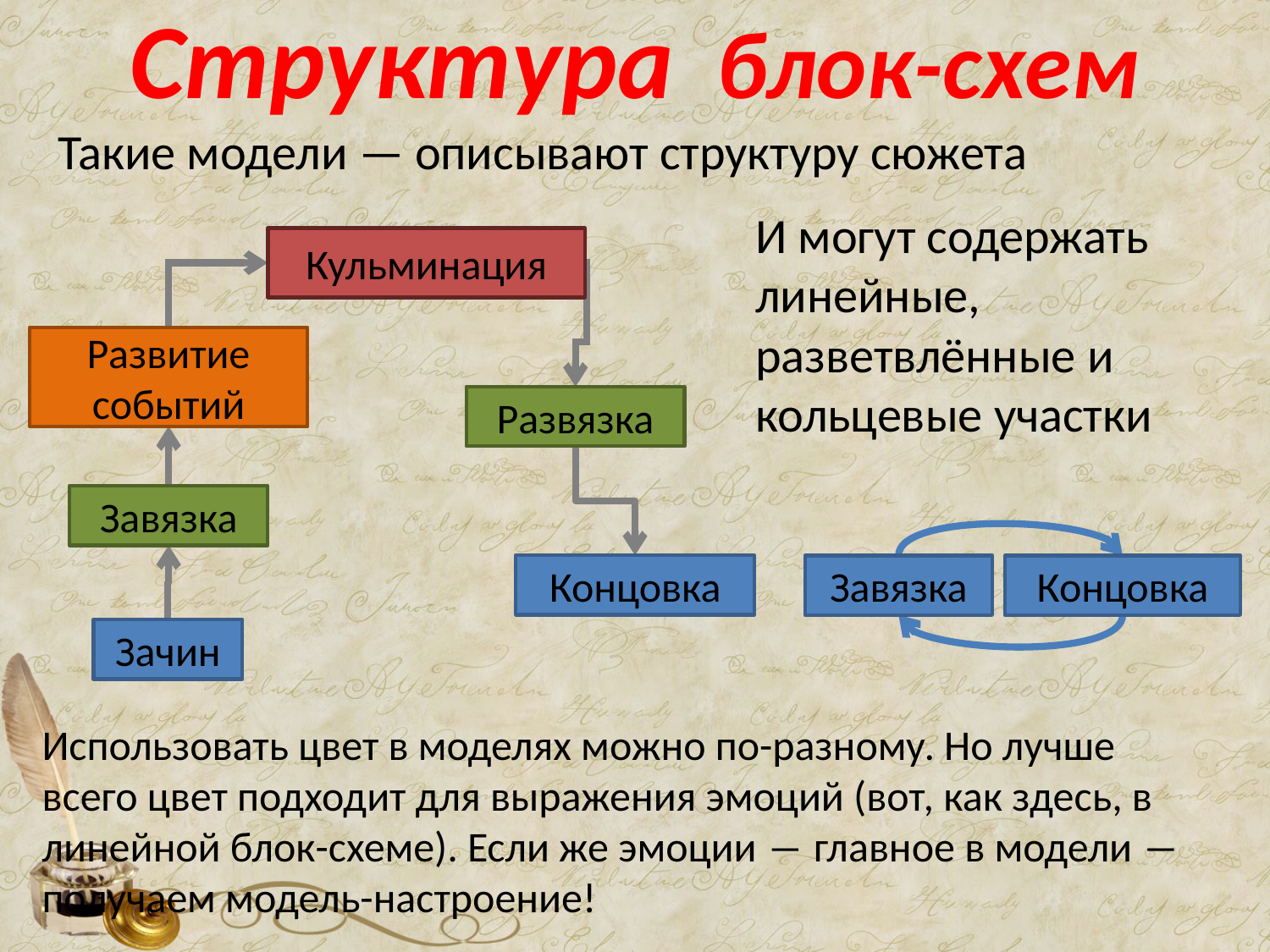

# Структура  блок-схем
Такие модели — описывают структуру сюжета
И могут содержать линейные, разветвлённые и кольцевые участки
Кульминация
Развитие событий
Развязка
Завязка
Концовка
Завязка
Концовка
Зачин
Использовать цвет в моделях можно по-разному. Но лучше всего цвет подходит для выражения эмоций (вот, как здесь, в линейной блок-схеме). Если же эмоции ― главное в модели ― получаем модель-настроение!